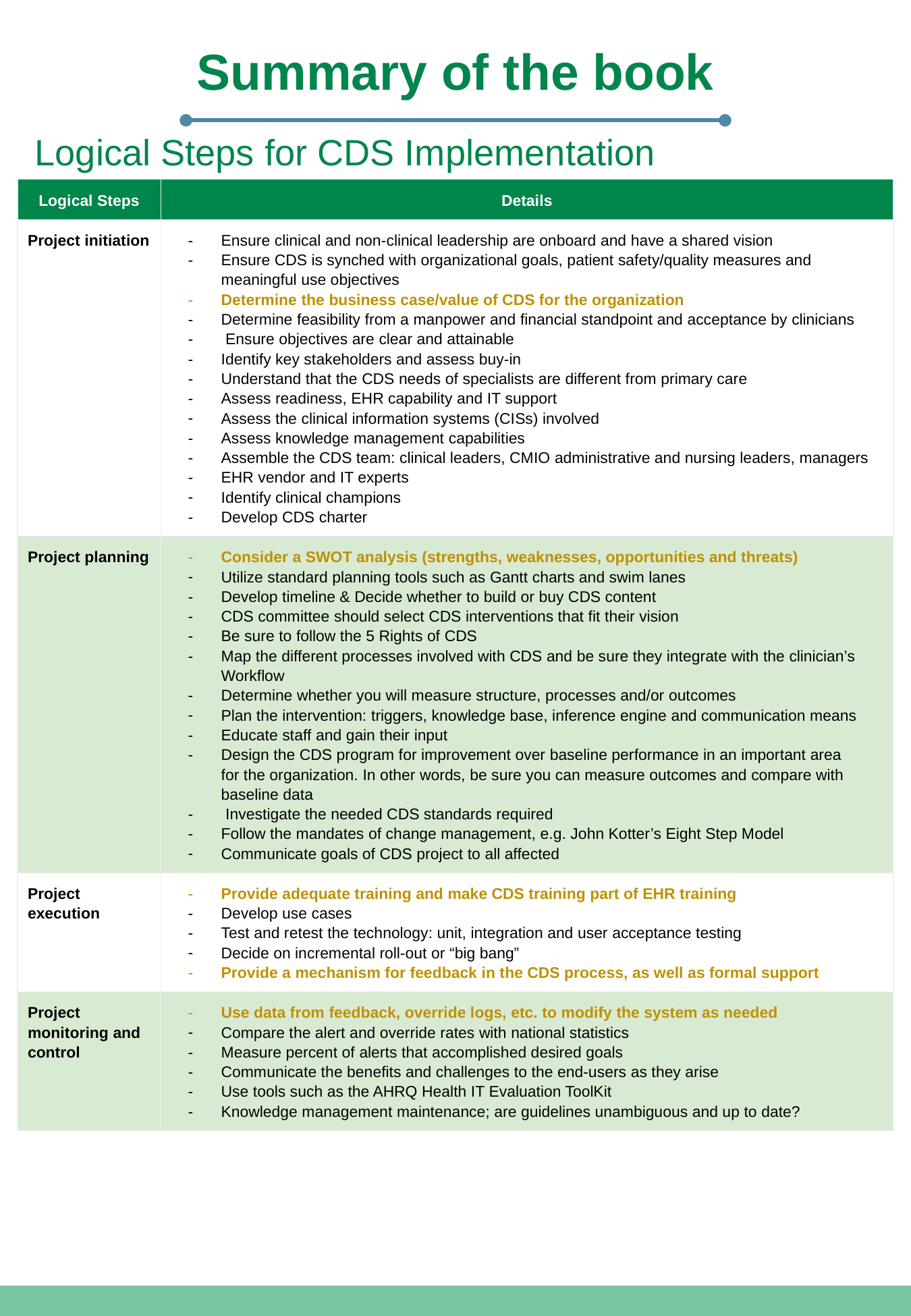

Summary of the book
Logical Steps for CDS Implementation
| Logical Steps | Details |
| --- | --- |
| Project initiation | Ensure clinical and non-clinical leadership are onboard and have a shared vision Ensure CDS is synched with organizational goals, patient safety/quality measures and meaningful use objectives Determine the business case/value of CDS for the organization Determine feasibility from a manpower and financial standpoint and acceptance by clinicians Ensure objectives are clear and attainable Identify key stakeholders and assess buy-in Understand that the CDS needs of specialists are different from primary care Assess readiness, EHR capability and IT support Assess the clinical information systems (CISs) involved Assess knowledge management capabilities Assemble the CDS team: clinical leaders, CMIO administrative and nursing leaders, managers EHR vendor and IT experts Identify clinical champions Develop CDS charter |
| Project planning | Consider a SWOT analysis (strengths, weaknesses, opportunities and threats) Utilize standard planning tools such as Gantt charts and swim lanes Develop timeline & Decide whether to build or buy CDS content CDS committee should select CDS interventions that fit their vision Be sure to follow the 5 Rights of CDS Map the different processes involved with CDS and be sure they integrate with the clinician’s Workflow Determine whether you will measure structure, processes and/or outcomes Plan the intervention: triggers, knowledge base, inference engine and communication means Educate staff and gain their input Design the CDS program for improvement over baseline performance in an important area for the organization. In other words, be sure you can measure outcomes and compare with baseline data Investigate the needed CDS standards required Follow the mandates of change management, e.g. John Kotter’s Eight Step Model Communicate goals of CDS project to all affected |
| Project execution | Provide adequate training and make CDS training part of EHR training Develop use cases Test and retest the technology: unit, integration and user acceptance testing Decide on incremental roll-out or “big bang” Provide a mechanism for feedback in the CDS process, as well as formal support |
| Project monitoring and control | Use data from feedback, override logs, etc. to modify the system as needed Compare the alert and override rates with national statistics Measure percent of alerts that accomplished desired goals Communicate the benefits and challenges to the end-users as they arise Use tools such as the AHRQ Health IT Evaluation ToolKit Knowledge management maintenance; are guidelines unambiguous and up to date? |